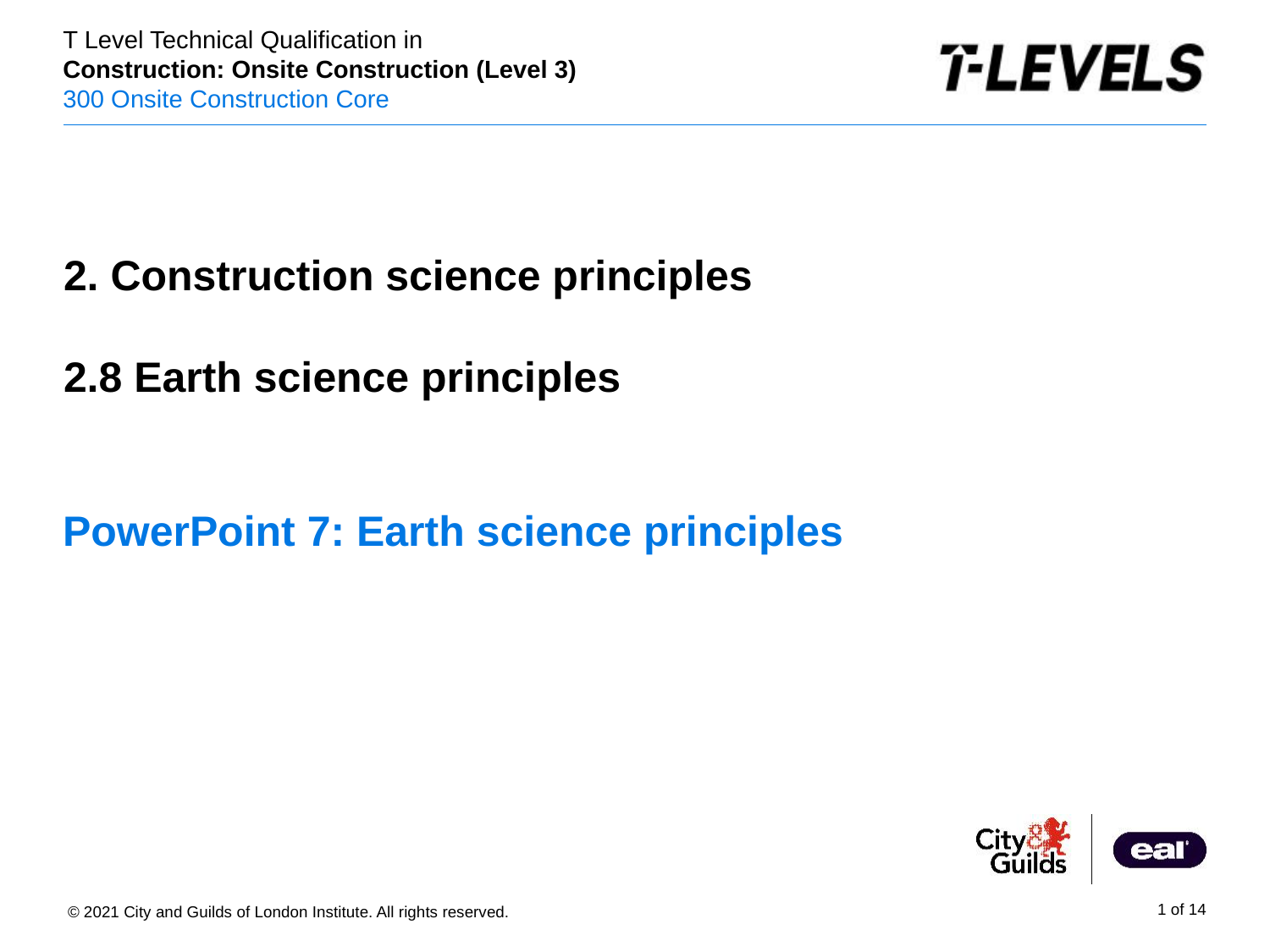

PowerPoint presentation
2. Construction science principles

2.8 Earth science principles

# PowerPoint 7: Earth science principles